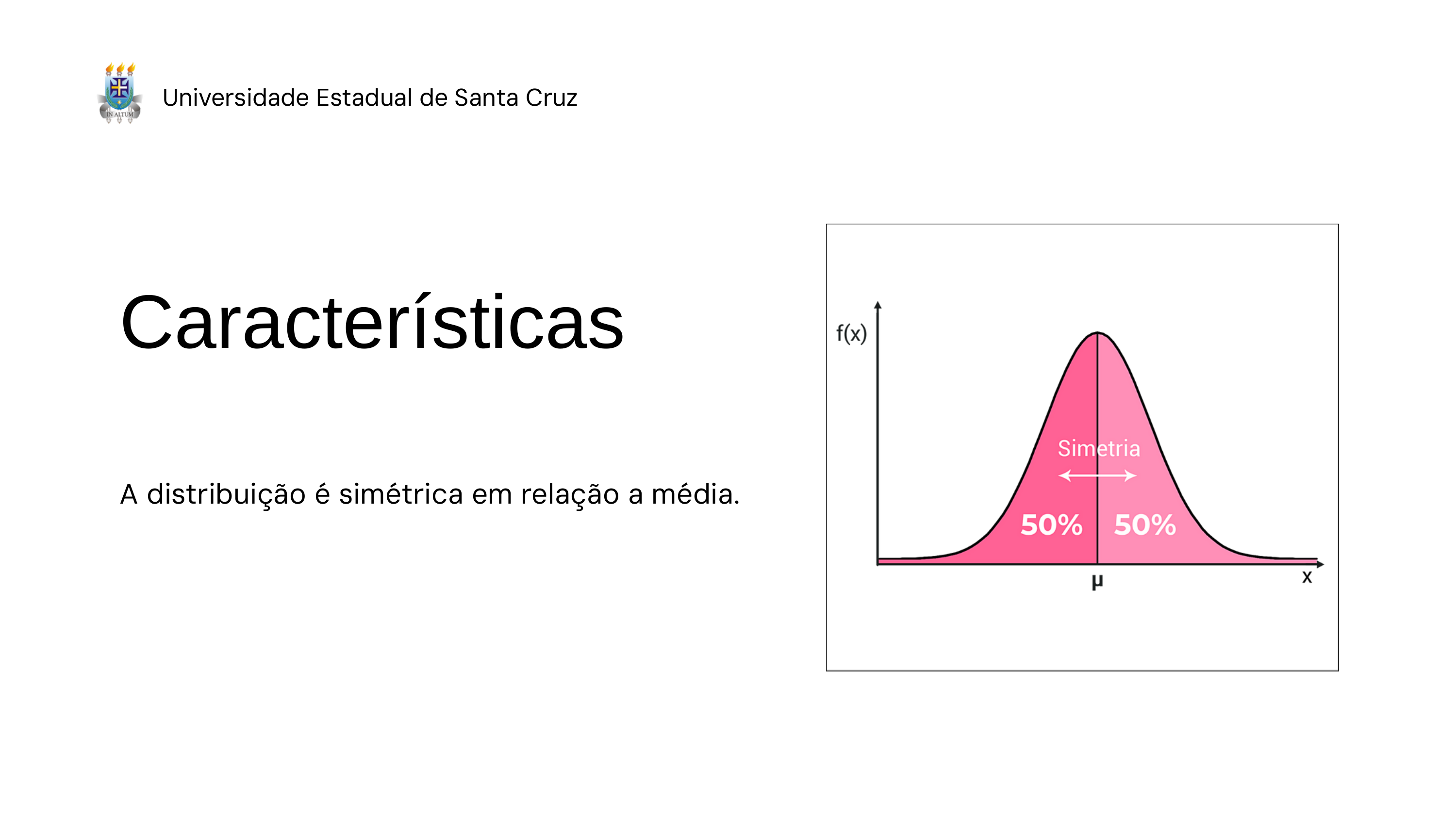

Universidade Estadual de Santa Cruz

Características

A distribuição é simétrica em relação a média.